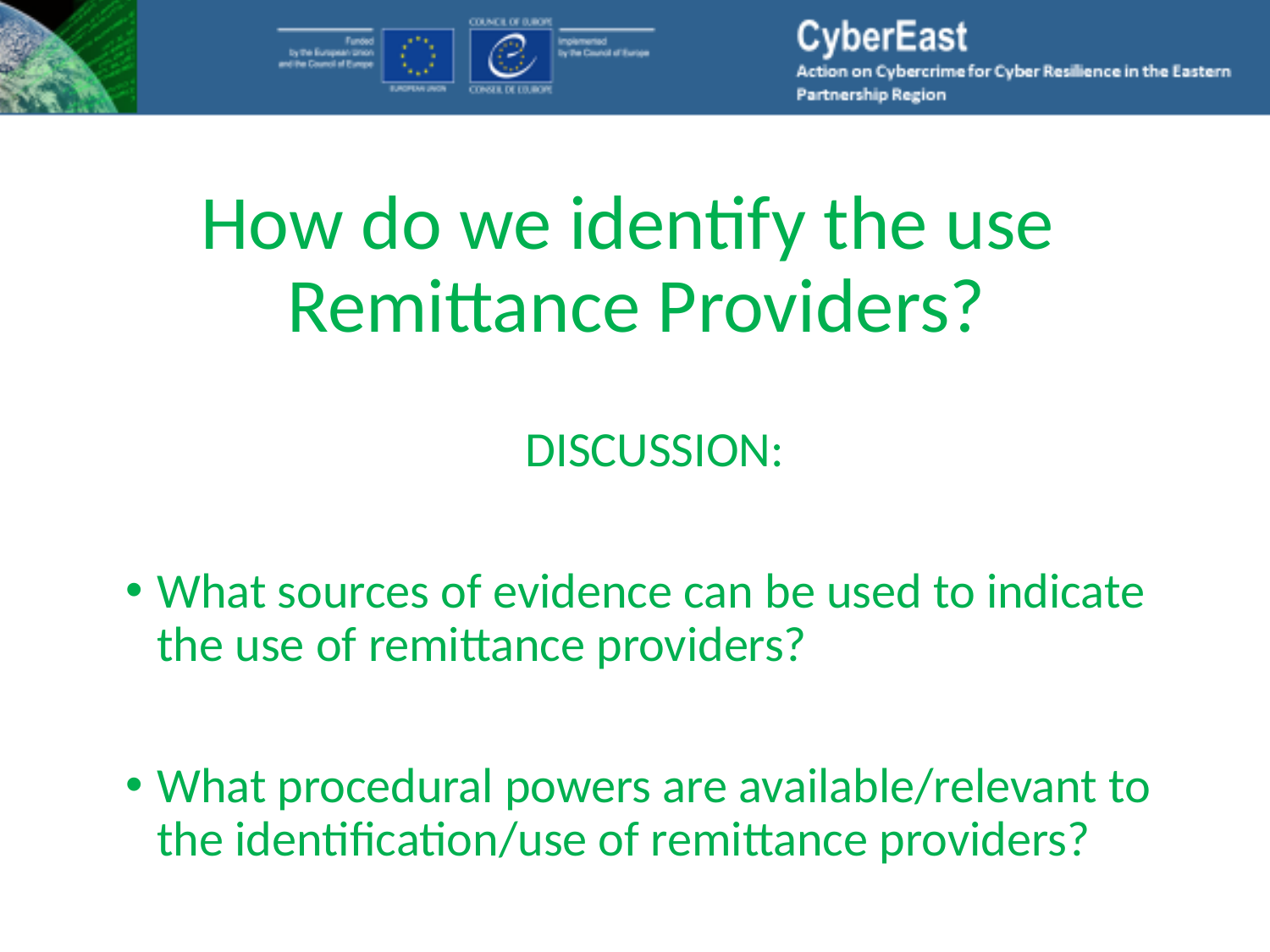

# How do we identify the use Remittance Providers?

DISCUSSION:

What sources of evidence can be used to indicate the use of remittance providers?

What procedural powers are available/relevant to the identification/use of remittance providers?